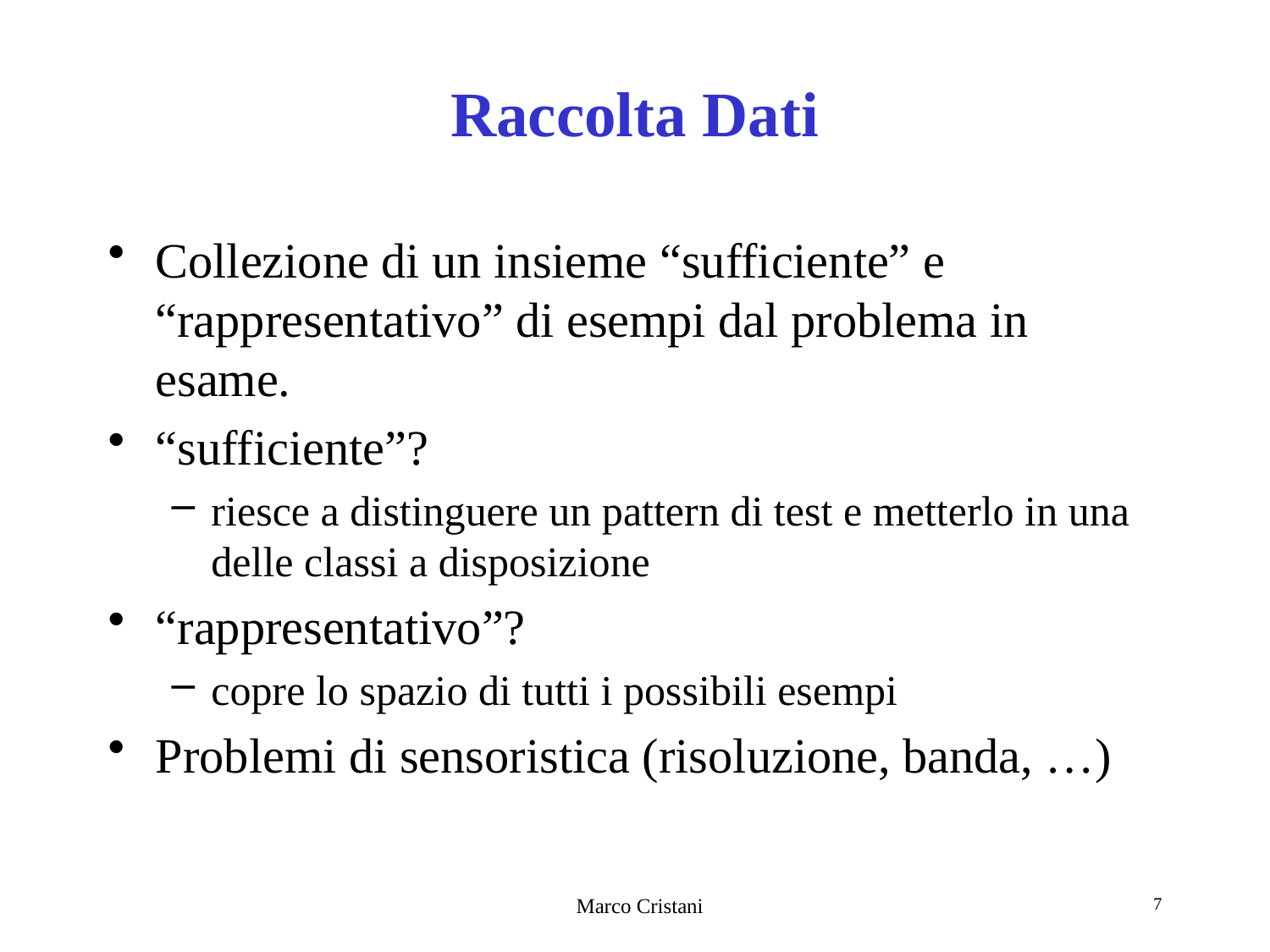

# Raccolta Dati
Collezione di un insieme “sufficiente” e “rappresentativo” di esempi dal problema in esame.
“sufficiente”?
riesce a distinguere un pattern di test e metterlo in una delle classi a disposizione
“rappresentativo”?
copre lo spazio di tutti i possibili esempi
Problemi di sensoristica (risoluzione, banda, …)

Marco Cristani
7